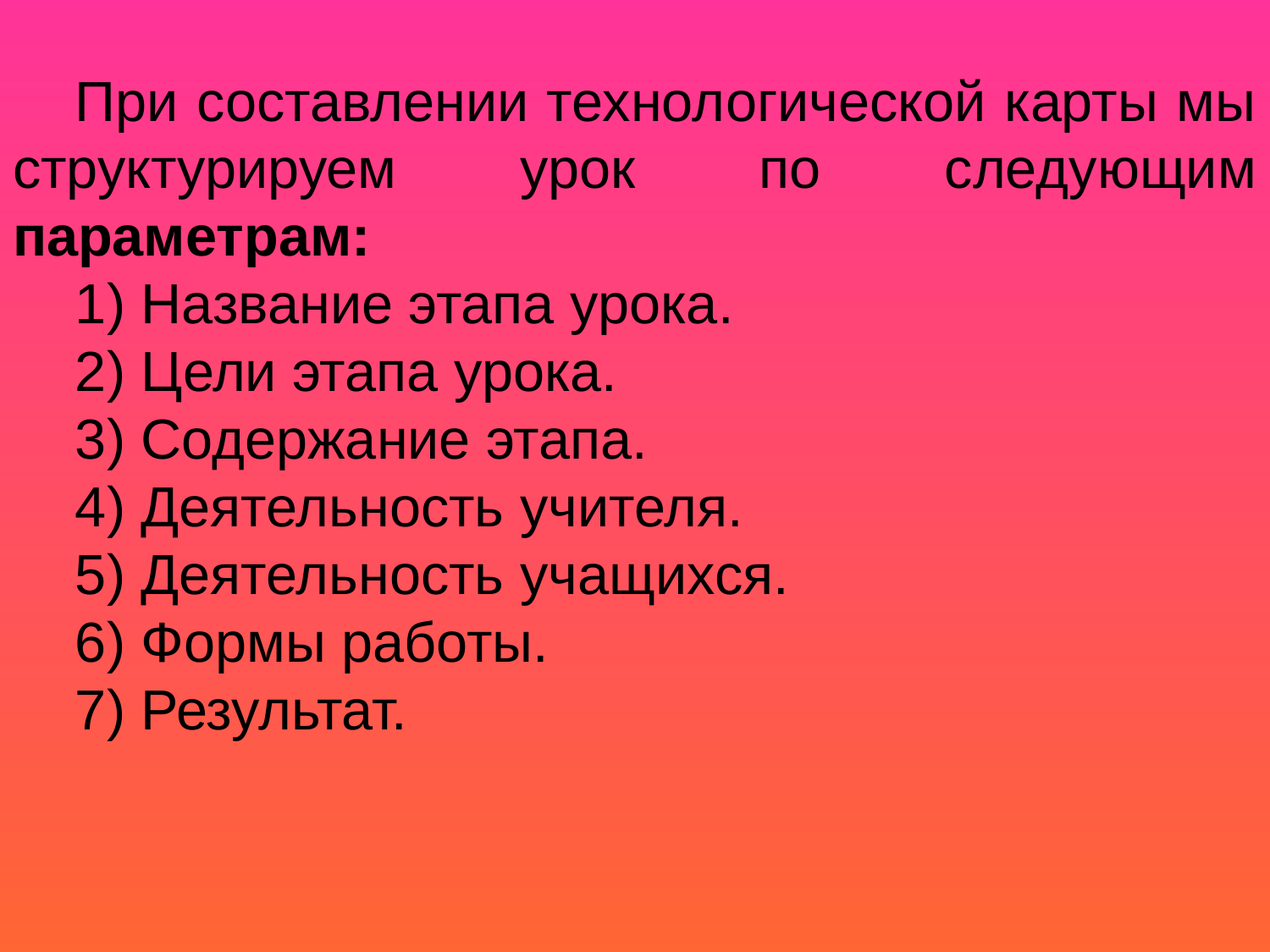

При составлении технологической карты мы структурируем урок по следующим параметрам:
1) Название этапа урока.
2) Цели этапа урока.
3) Содержание этапа.
4) Деятельность учителя.
5) Деятельность учащихся.
6) Формы работы.
7) Результат.